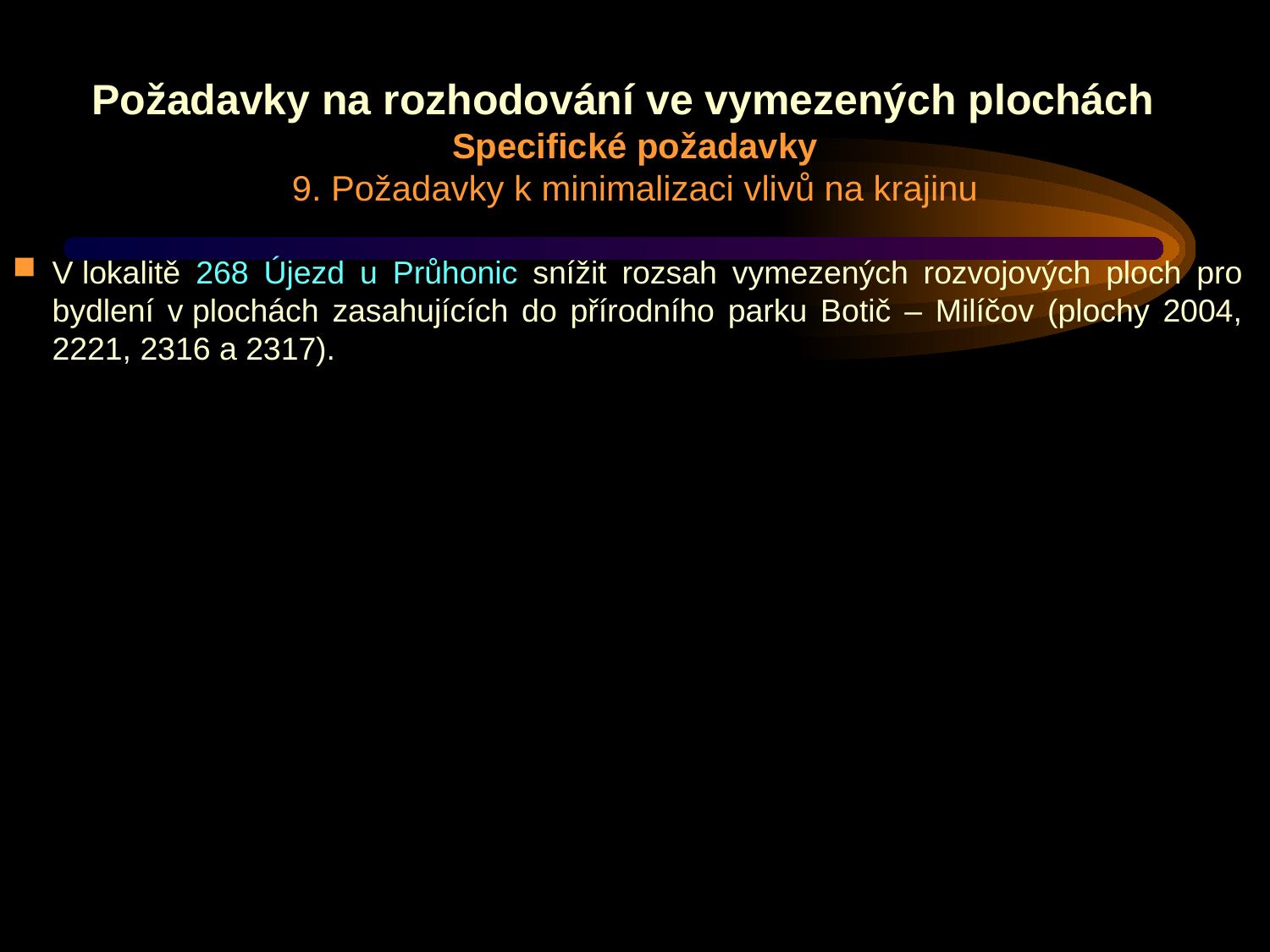

Požadavky na rozhodování ve vymezených plochách
Specifické požadavky
9. Požadavky k minimalizaci vlivů na krajinu
V lokalitě 268 Újezd u Průhonic snížit rozsah vymezených rozvojových ploch pro bydlení v plochách zasahujících do přírodního parku Botič – Milíčov (plochy 2004, 2221, 2316 a 2317).